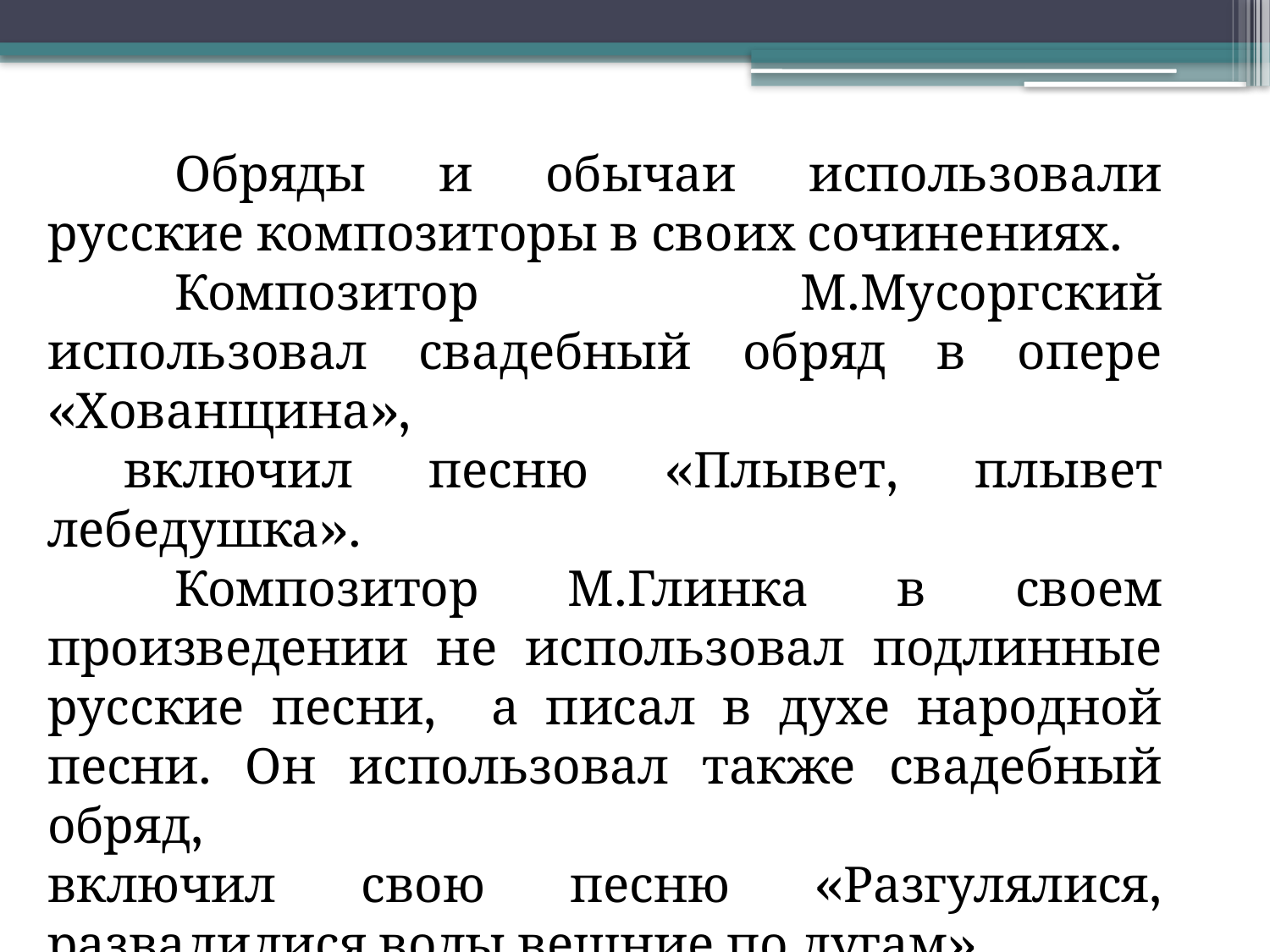

Обряды и обычаи использовали русские композиторы в своих сочинениях.
	Композитор М.Мусоргский использовал свадебный обряд в опере «Хованщина»,
 включил песню «Плывет, плывет лебедушка».
	Композитор М.Глинка в своем произведении не использовал подлинные русские песни,  а писал в духе народной песни. Он использовал также свадебный обряд,
включил свою песню «Разгулялися, развалилися воды вешние по лугам».